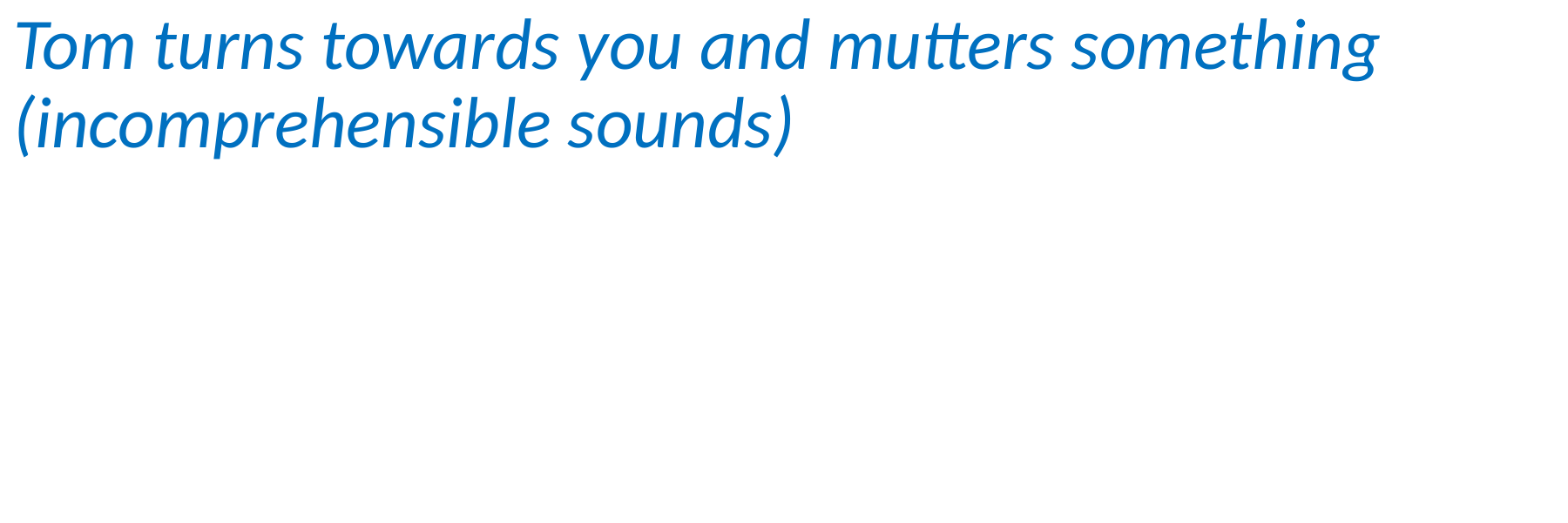

Tom turns towards you and mutters something (incomprehensible sounds)